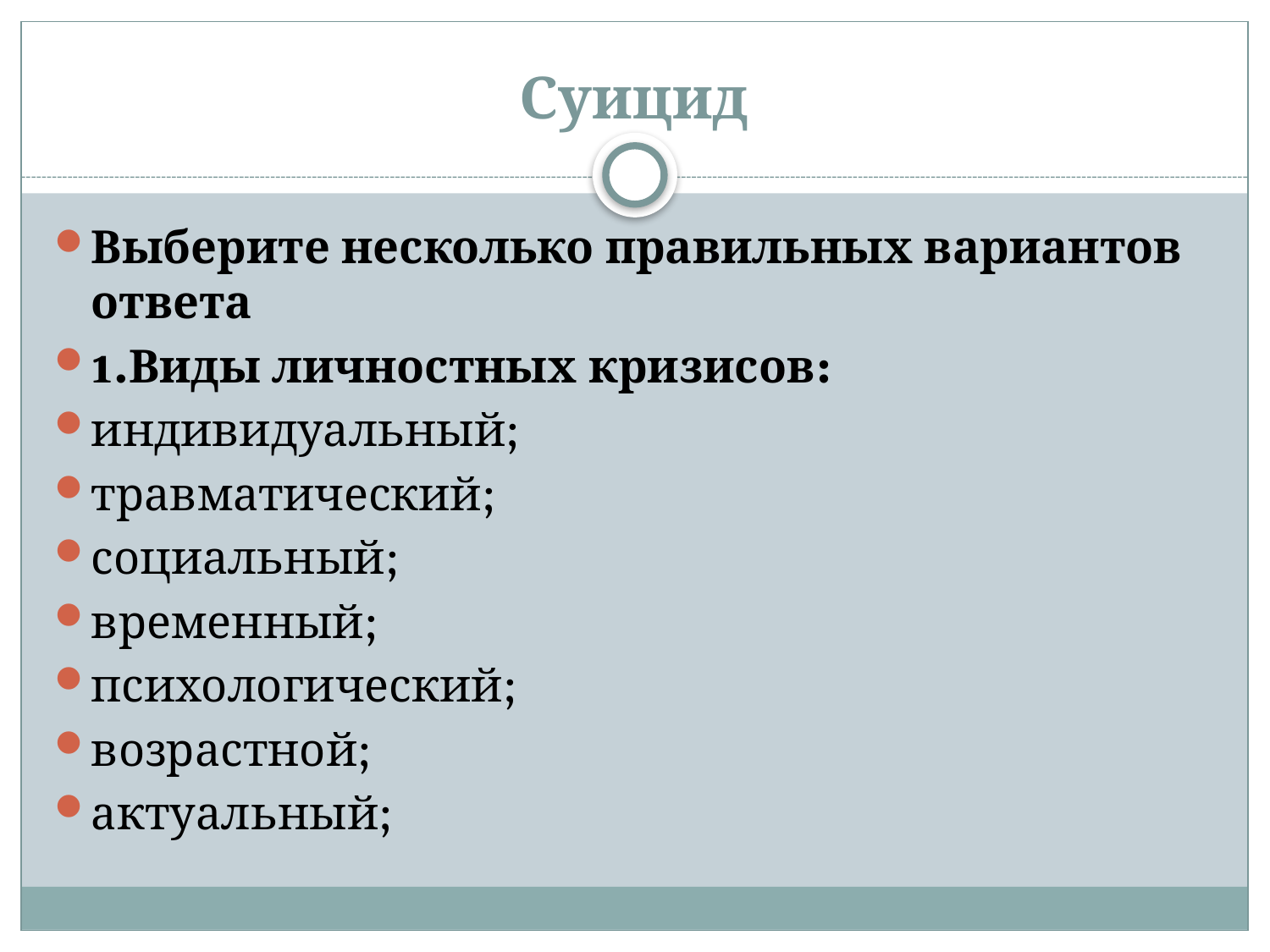

# Суицид
Выберите несколько правильных вариантов ответа
1.Виды личностных кризисов:
индивидуальный;
травматический;
социальный;
временный;
психологический;
возрастной;
актуальный;